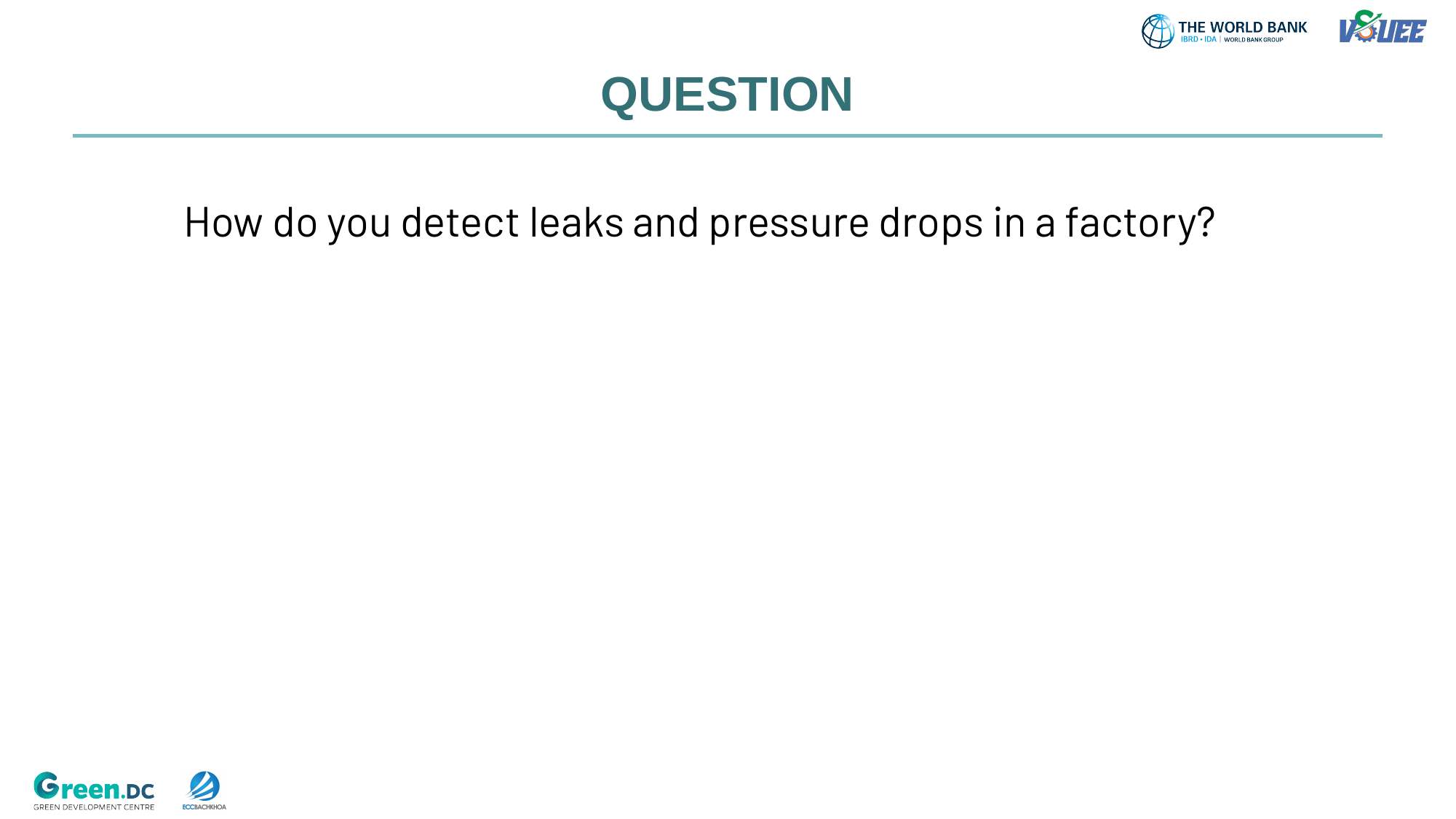

QUESTION
How do you detect leaks and pressure drops in a factory?